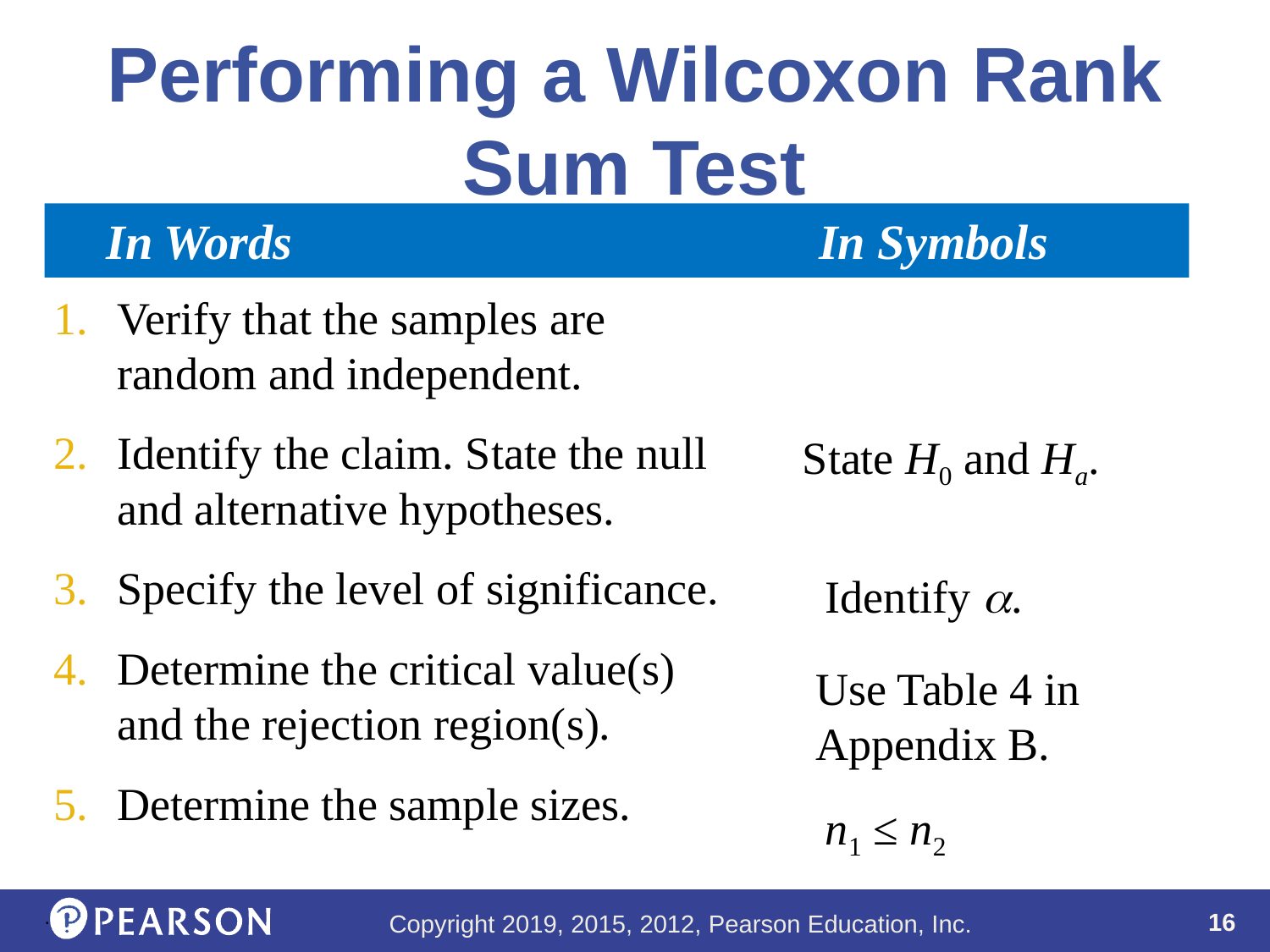

# Performing a Wilcoxon Rank Sum Test
    In Words					In Symbols
Verify that the samples are random and independent.
Identify the claim. State the null and alternative hypotheses.
Specify the level of significance.
Determine the critical value(s) and the rejection region(s).
Determine the sample sizes.
State H0 and Ha.
Identify α.
Use Table 4 in Appendix B.
n1 ≤ n2
.